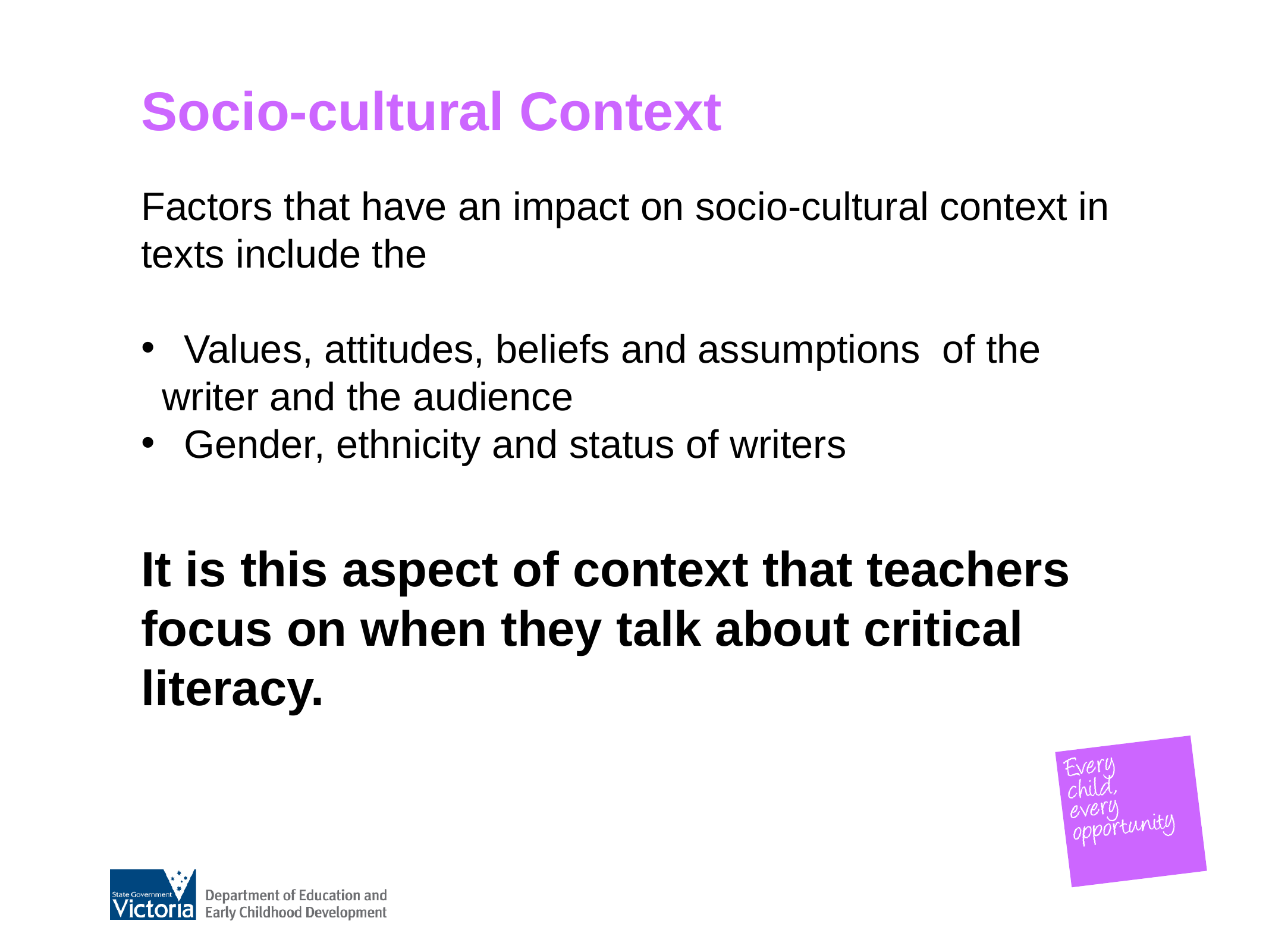

Socio-cultural Context
Factors that have an impact on socio-cultural context in texts include the

  Values, attitudes, beliefs and assumptions  of the writer and the audience
  Gender, ethnicity and status of writers

It is this aspect of context that teachers focus on when they talk about critical literacy.